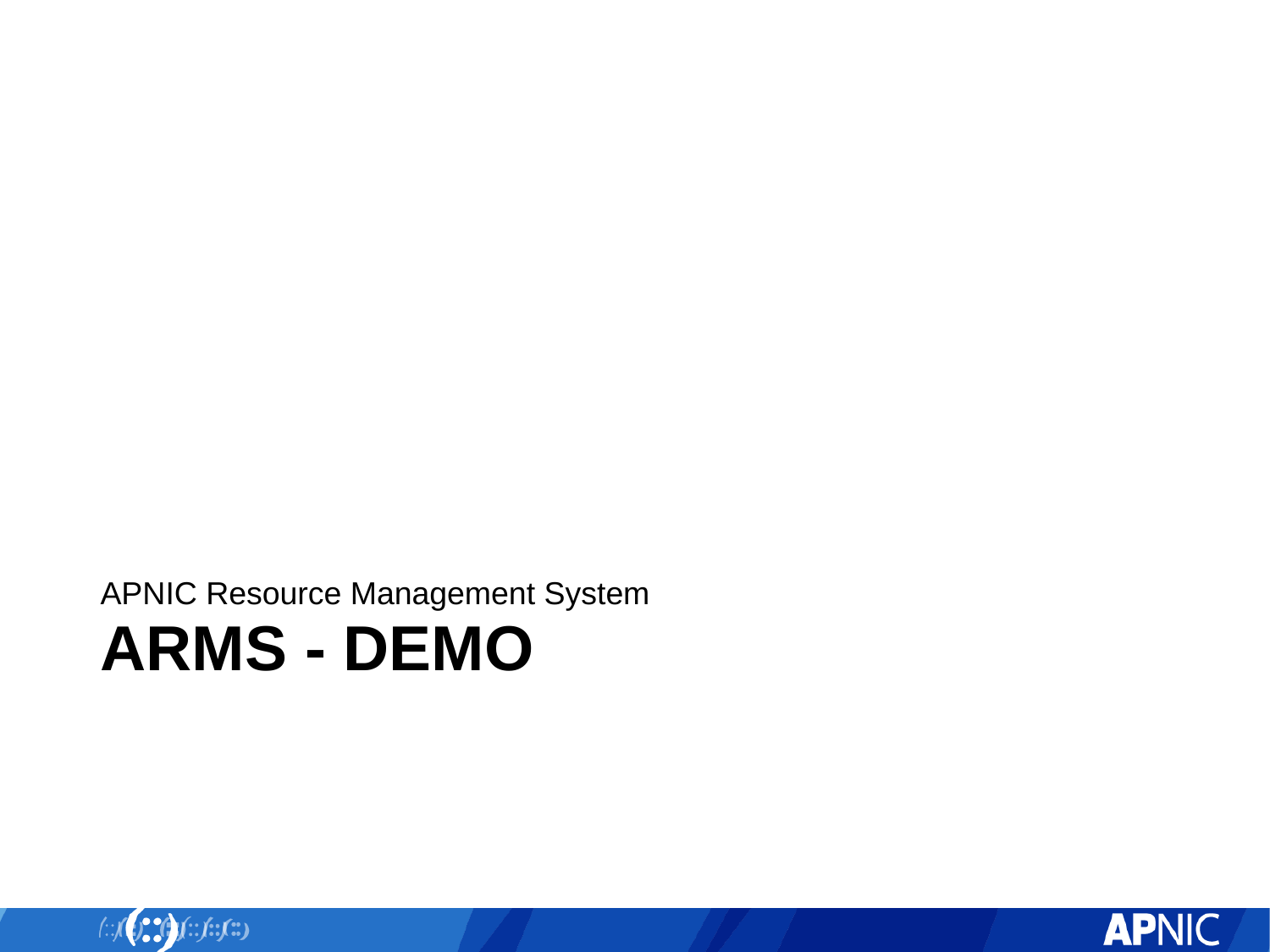

APNIC Resource Management System
# ARMs - DEMO